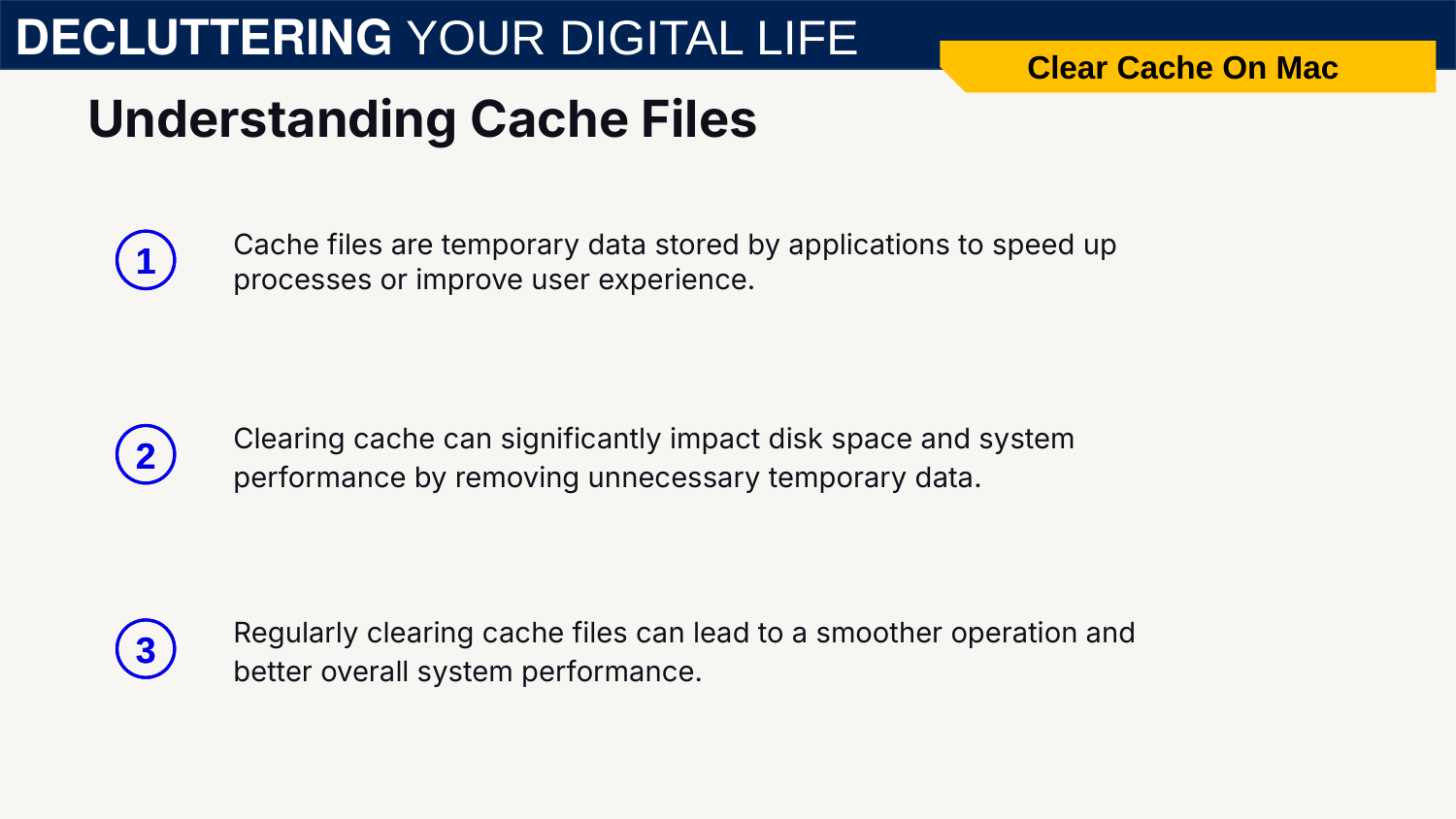

DECLUTTERING YOUR DIGITAL LIFE
Clear Cache On Mac

# Understanding Cache Files
Cache files are temporary data stored by applications to speed up processes or improve user experience.
1
Clearing cache can significantly impact disk space and system performance by removing unnecessary temporary data.
2
Regularly clearing cache files can lead to a smoother operation and better overall system performance.
3